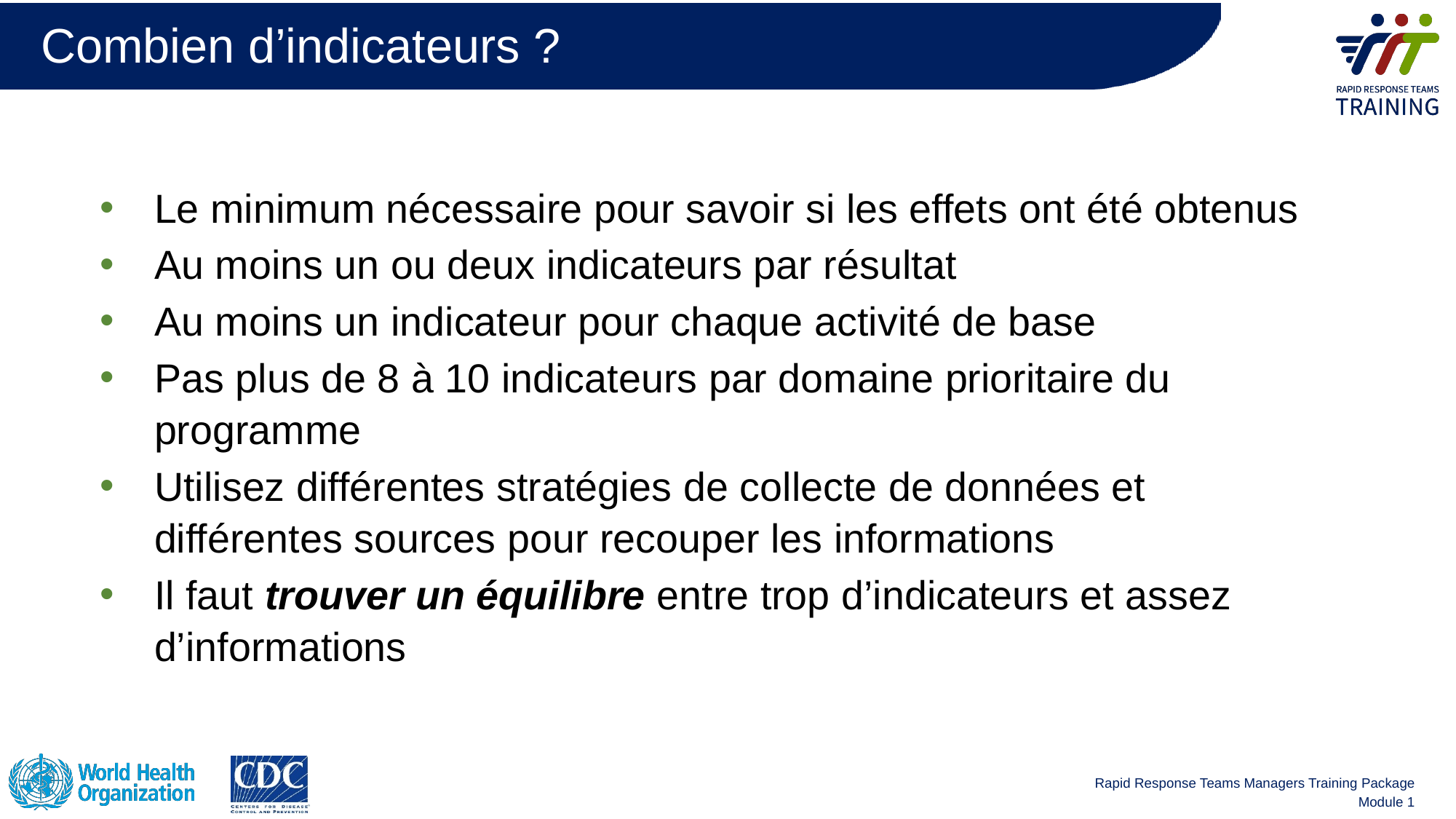

# Combien d’indicateurs ?
Le minimum nécessaire pour savoir si les effets ont été obtenus
Au moins un ou deux indicateurs par résultat
Au moins un indicateur pour chaque activité de base
Pas plus de 8 à 10 indicateurs par domaine prioritaire du programme
Utilisez différentes stratégies de collecte de données et différentes sources pour recouper les informations
Il faut trouver un équilibre entre trop d’indicateurs et assez d’informations